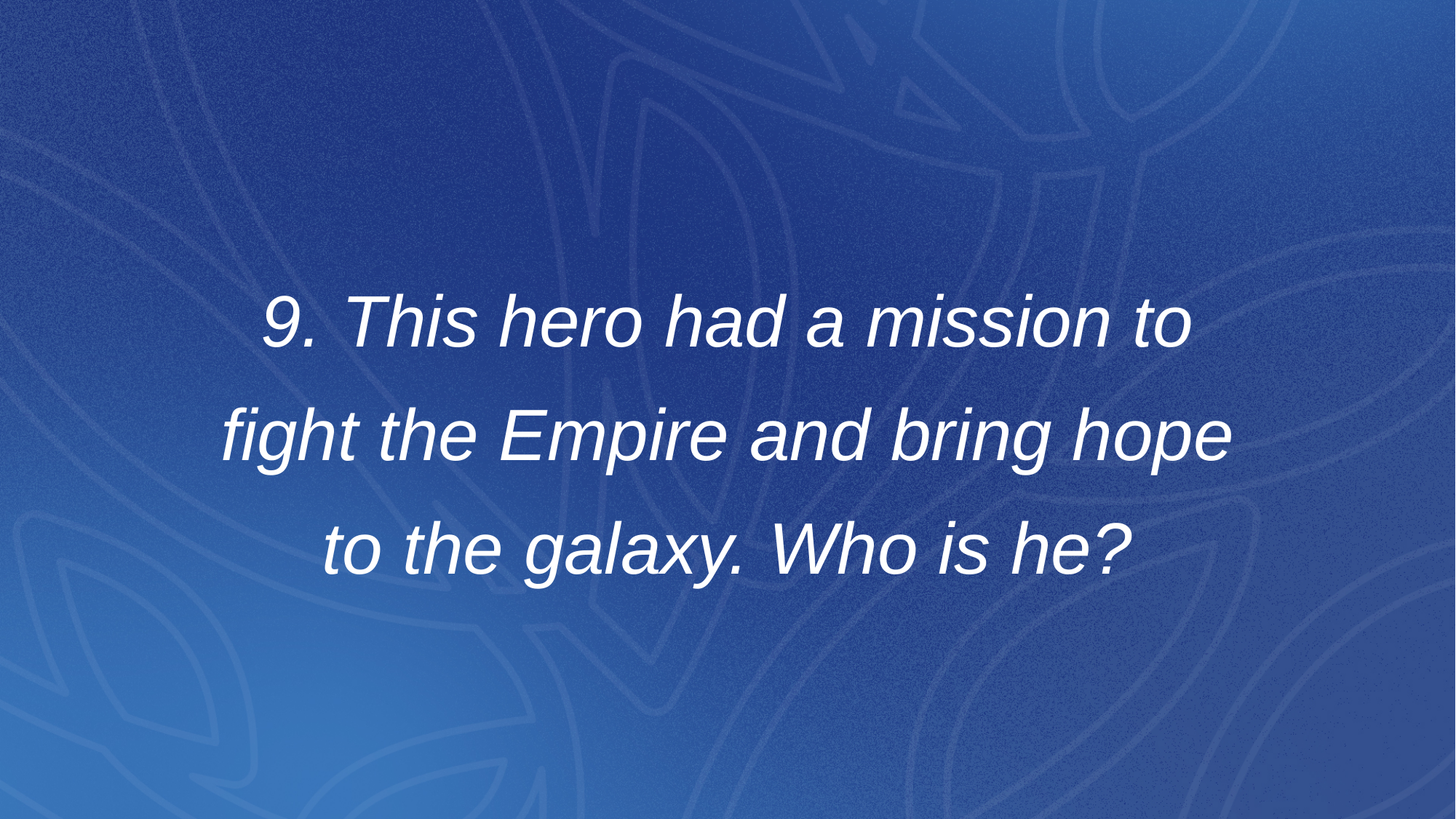

# 9. This hero had a mission to fight the Empire and bring hope to the galaxy. Who is he?